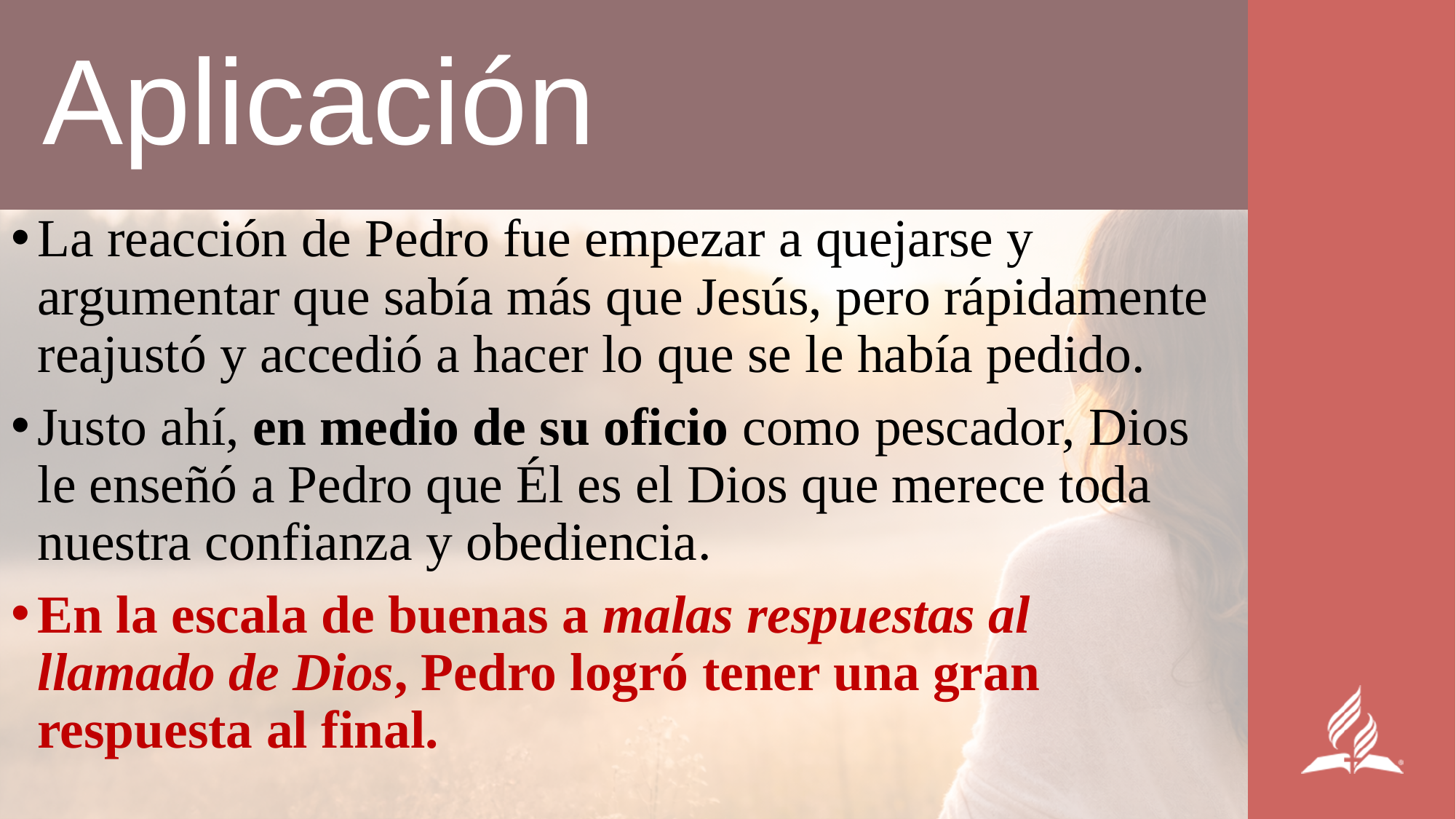

# Aplicación
La reacción de Pedro fue empezar a quejarse y argumentar que sabía más que Jesús, pero rápidamente reajustó y accedió a hacer lo que se le había pedido.
Justo ahí, en medio de su oficio como pescador, Dios le enseñó a Pedro que Él es el Dios que merece toda nuestra confianza y obediencia.
En la escala de buenas a malas respuestas al llamado de Dios, Pedro logró tener una gran respuesta al final.